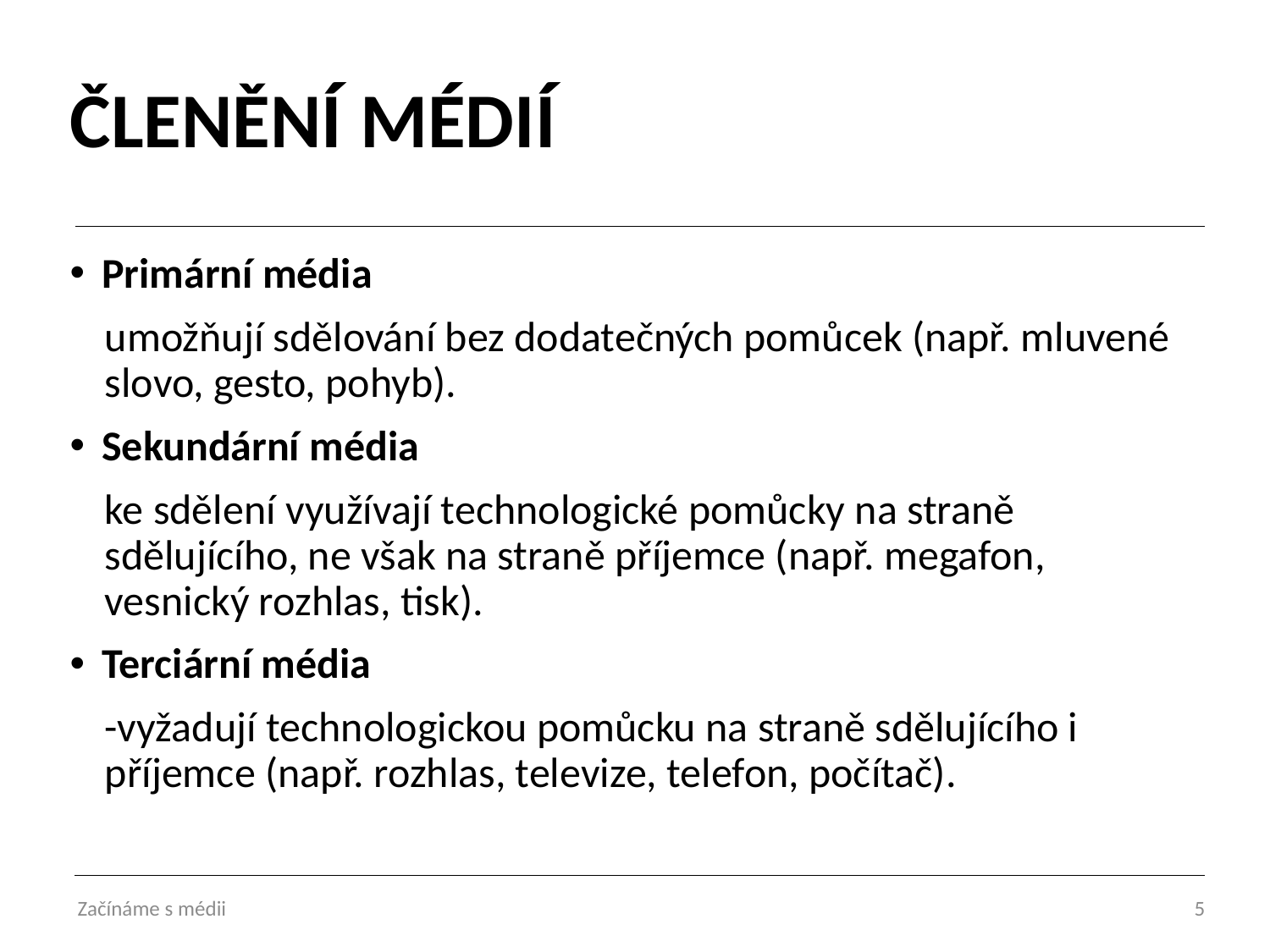

# ČLENĚNÍ MÉDIÍ
Primární média
umožňují sdělování bez dodatečných pomůcek (např. mluvené slovo, gesto, pohyb).
Sekundární média
ke sdělení využívají technologické pomůcky na straně sdělujícího, ne však na straně příjemce (např. megafon, vesnický rozhlas, tisk).
Terciární média
-vyžadují technologickou pomůcku na straně sdělujícího i příjemce (např. rozhlas, televize, telefon, počítač).

Začínáme s médii
5